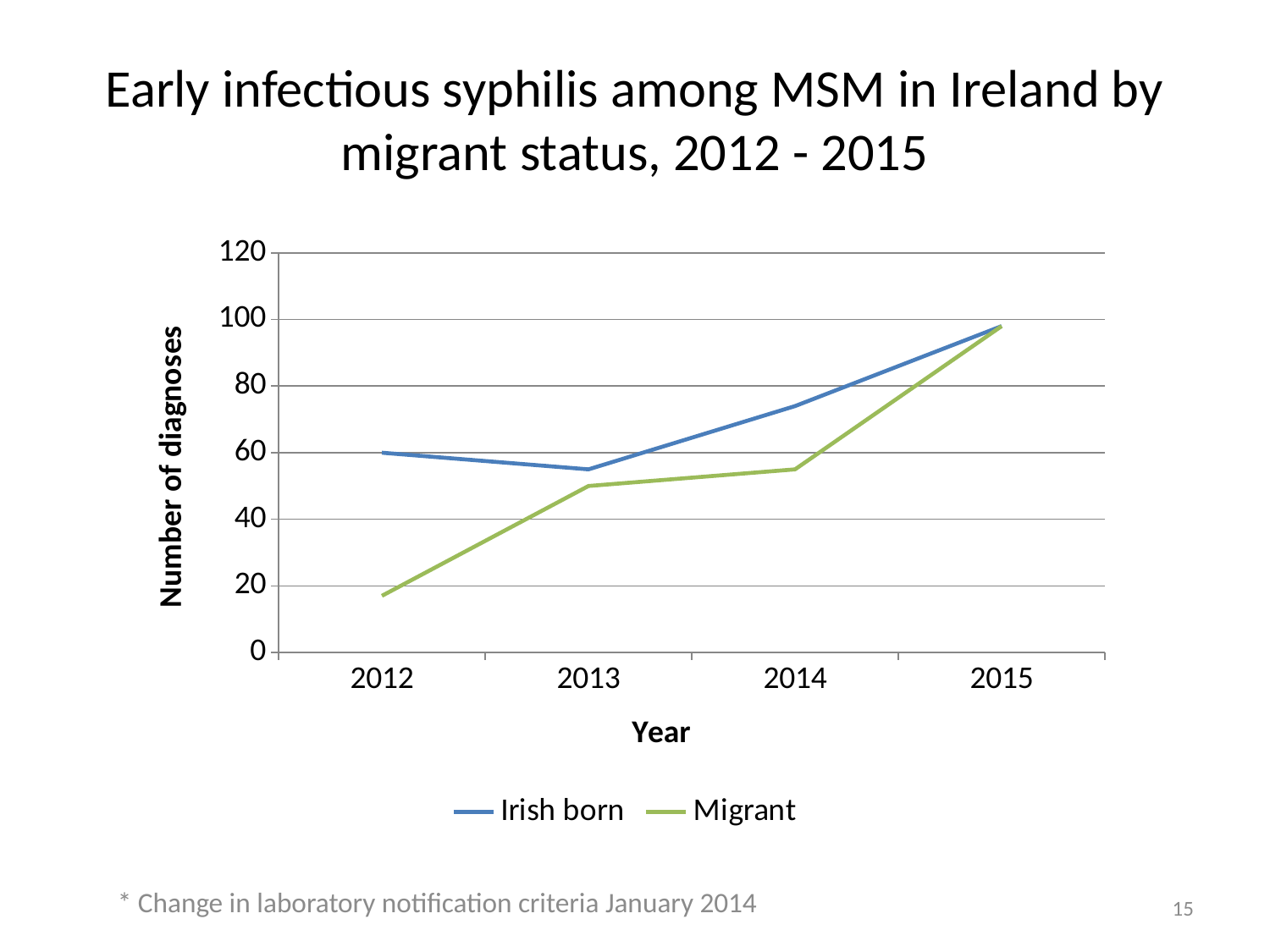

# Early infectious syphilis among MSM in Ireland by migrant status, 2012 - 2015

### Chart

| Category | Irish born | Migrant |
|---|---|---|
| 2012 | 60.0 | 17.0 |
| 2013 | 55.0 | 50.0 |
| 2014 | 74.0 | 55.0 |
| 2015 | 98.0 | 98.0 |
* Change in laboratory notification criteria January 2014
15